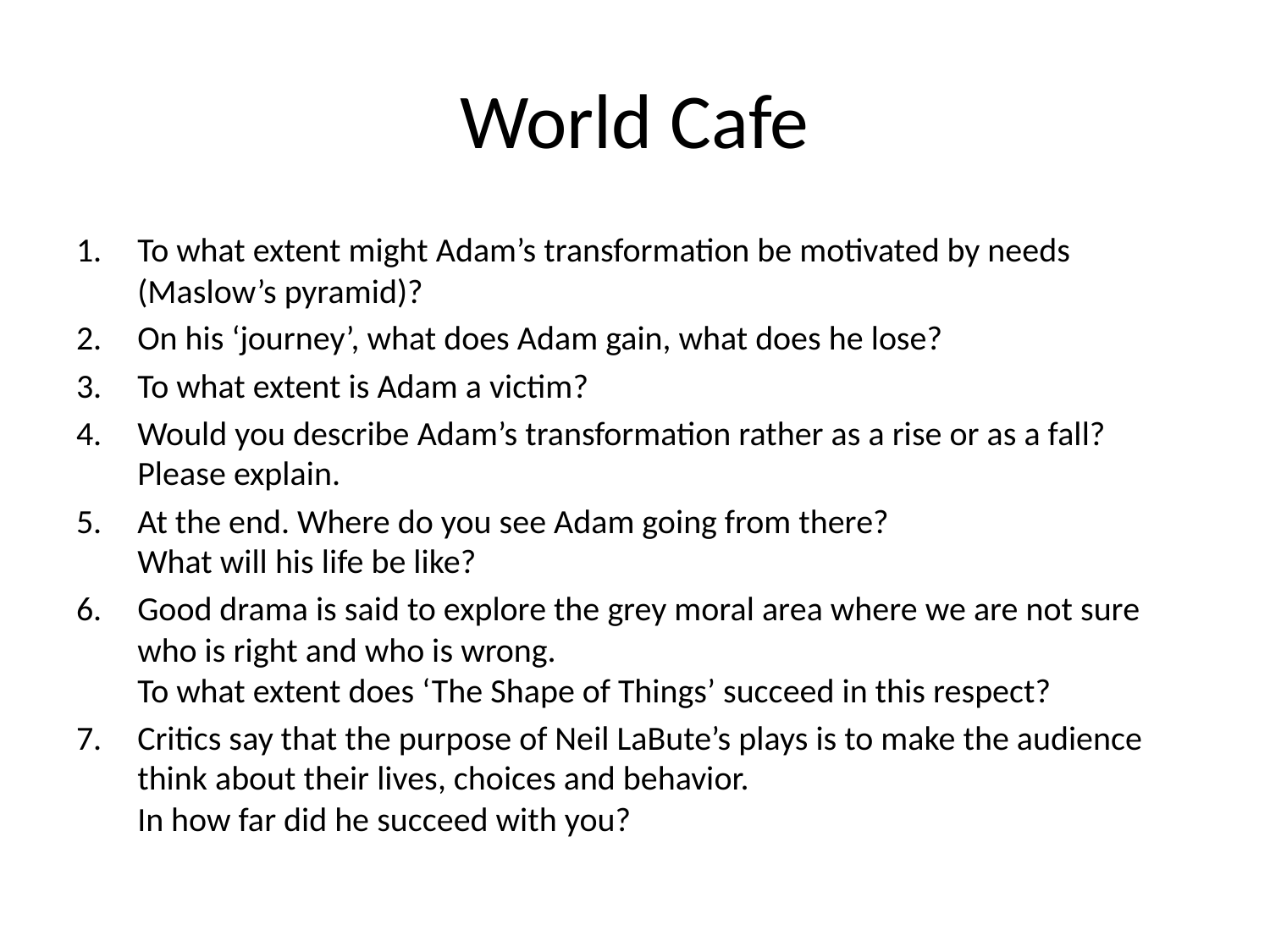

# World Cafe
To what extent might Adam’s transformation be motivated by needs (Maslow’s pyramid)?
On his ‘journey’, what does Adam gain, what does he lose?
To what extent is Adam a victim?
Would you describe Adam’s transformation rather as a rise or as a fall? Please explain.
At the end. Where do you see Adam going from there?
What will his life be like?
Good drama is said to explore the grey moral area where we are not sure who is right and who is wrong.
To what extent does ‘The Shape of Things’ succeed in this respect?
Critics say that the purpose of Neil LaBute’s plays is to make the audience think about their lives, choices and behavior.
In how far did he succeed with you?